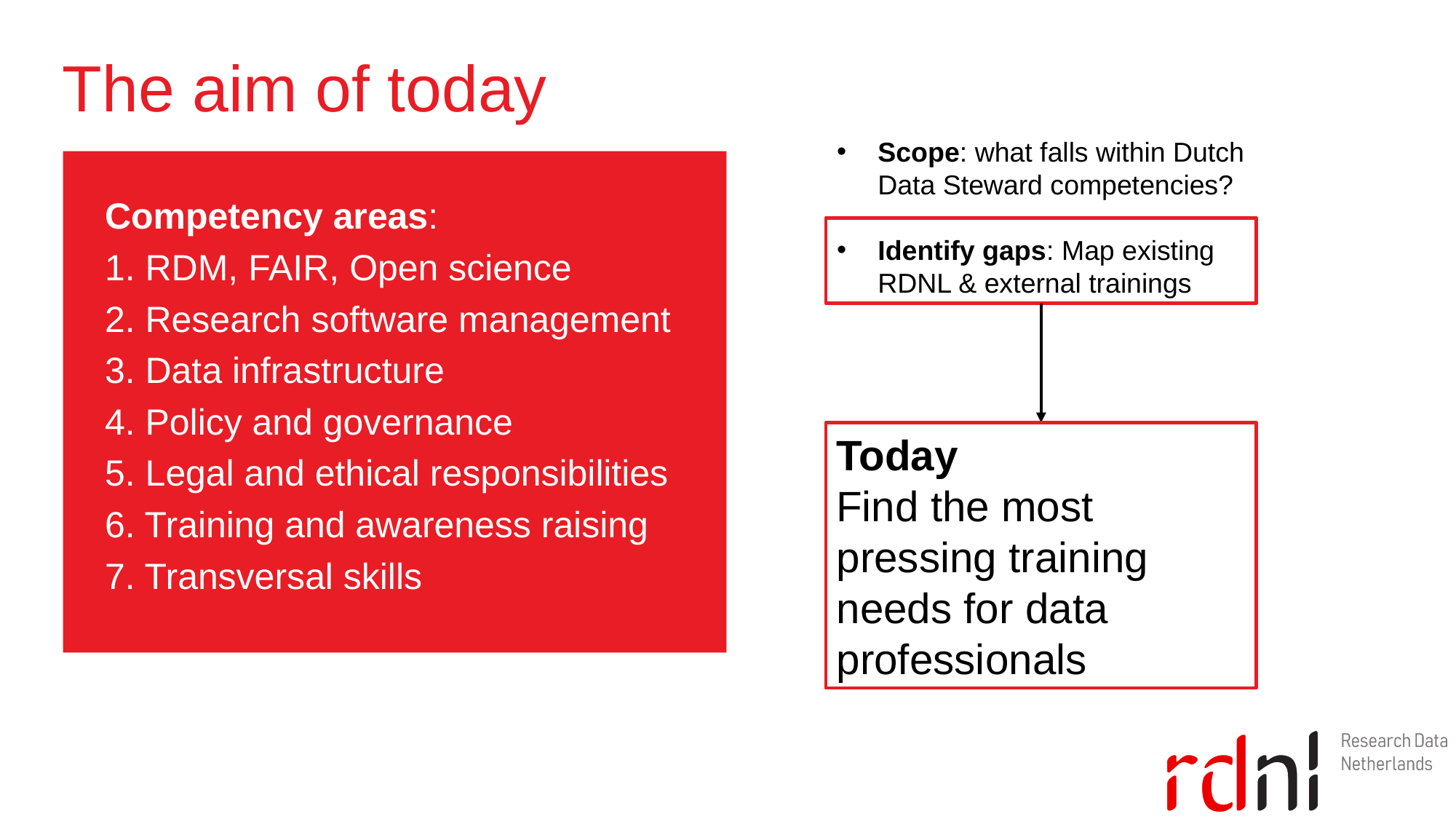

# The aim of today
Scope: what falls within Dutch Data Steward competencies?

Identify gaps: Map existing RDNL & external trainings
Competency areas:
1. RDM, FAIR, Open science
2. Research software management
3. Data infrastructure
4. Policy and governance
5. Legal and ethical responsibilities
6. Training and awareness raising
7. Transversal skills

Today
Find the most pressing training needs for data professionals